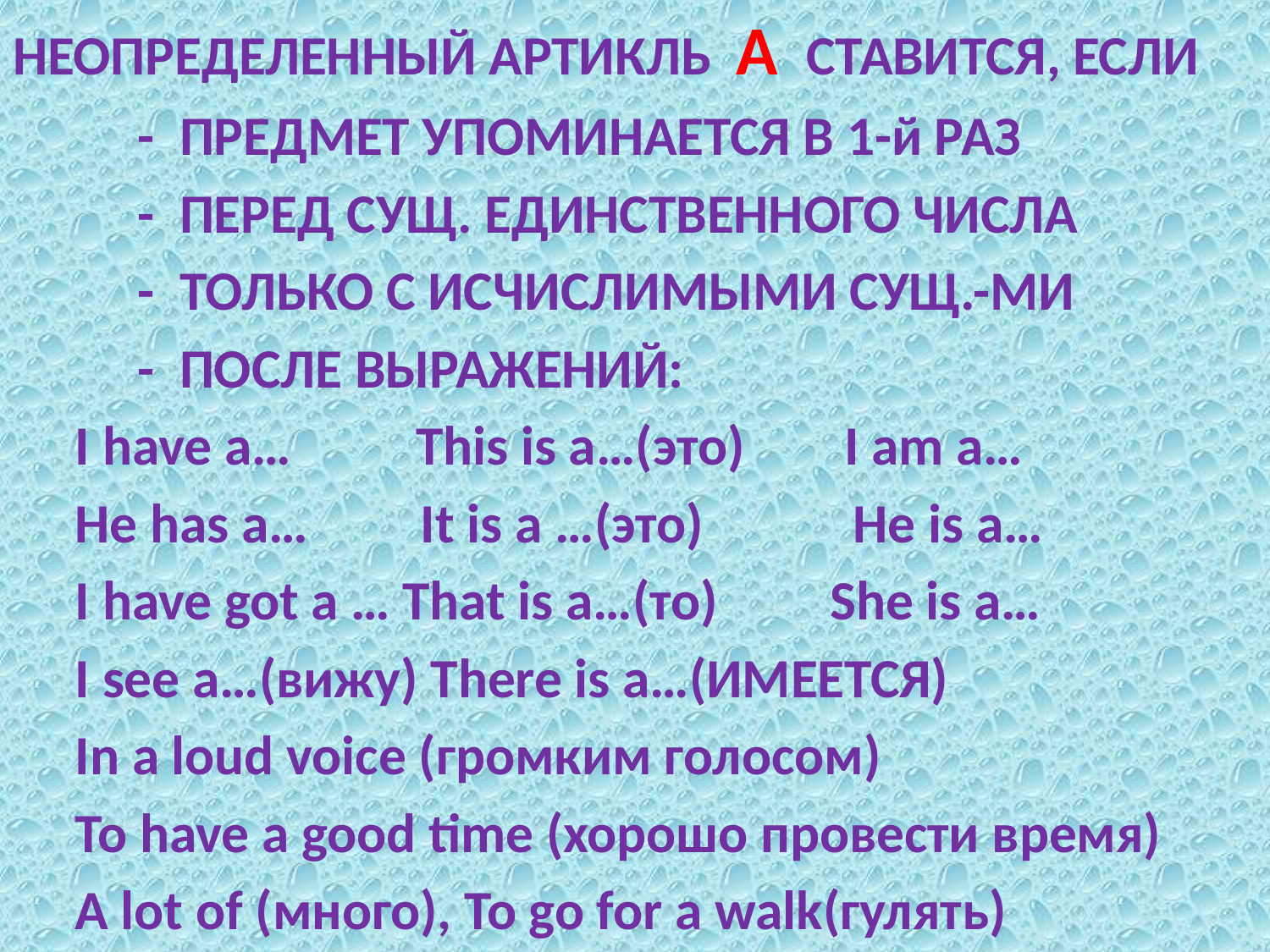

НЕОПРЕДЕЛЕННЫЙ АРТИКЛЬ  А  СТАВИТСЯ, ЕСЛИ
          -  ПРЕДМЕТ УПОМИНАЕТСЯ В 1-й РАЗ
          -  ПЕРЕД СУЩ. ЕДИНСТВЕННОГО ЧИСЛА
          -  ТОЛЬКО С ИСЧИСЛИМЫМИ СУЩ.-МИ
          -  ПОСЛЕ ВЫРАЖЕНИЙ:
     I have a…          This is a…(это)        I am a…
     He has a…         It is a …(это)            He is a…
     I have got a … That is a…(то)         She is a…
     I see a…(вижу) There is a…(ИМЕЕТСЯ)
     In a loud voice (громким голосом)
     To have a good time (хорошо провести время)
     A lot of (много), To go for a walk(гулять)
#